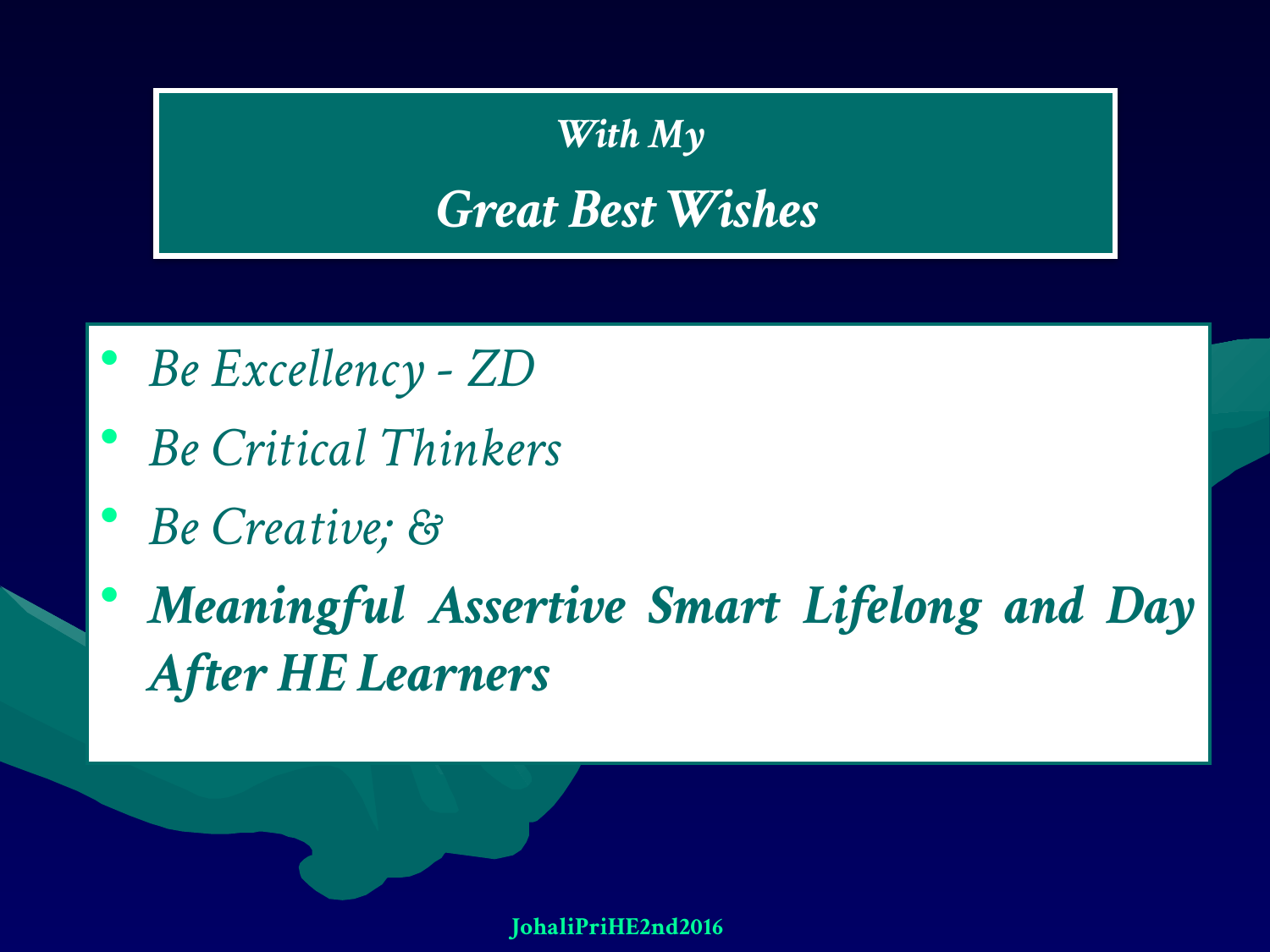

# With My Great Best Wishes
Be Excellency - ZD
Be Critical Thinkers
Be Creative; &
Meaningful Assertive Smart Lifelong and Day After HE Learners
JohaliPriHE2nd2016